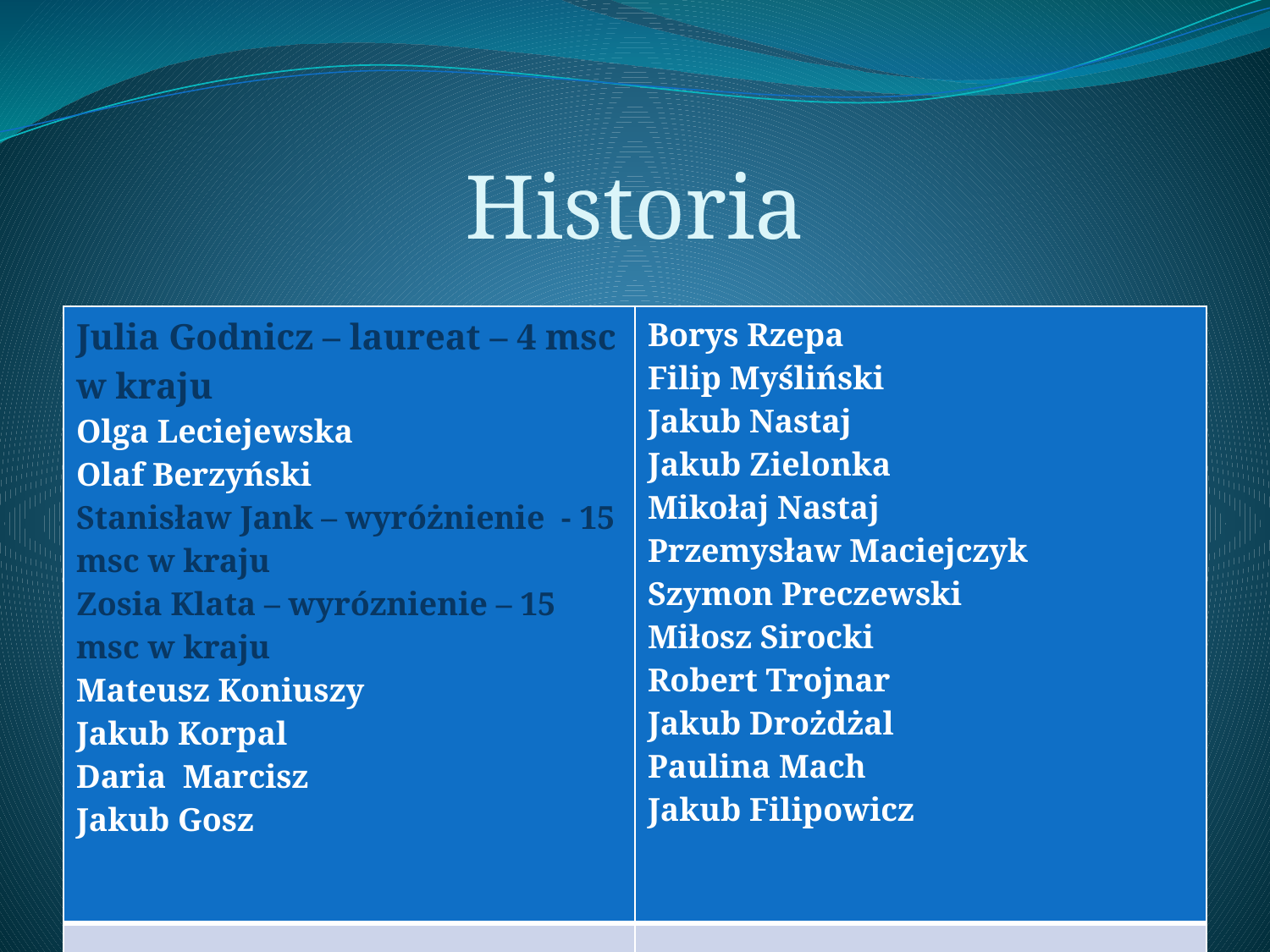

# Historia
| Julia Godnicz – laureat – 4 msc w kraju Olga Leciejewska Olaf Berzyński Stanisław Jank – wyróżnienie - 15 msc w kraju Zosia Klata – wyróznienie – 15 msc w kraju Mateusz Koniuszy Jakub Korpal Daria Marcisz Jakub Gosz | Borys Rzepa Filip Myśliński Jakub Nastaj Jakub Zielonka Mikołaj Nastaj Przemysław Maciejczyk Szymon Preczewski Miłosz Sirocki Robert Trojnar Jakub Drożdżal Paulina Mach Jakub Filipowicz |
| --- | --- |
|  |  |